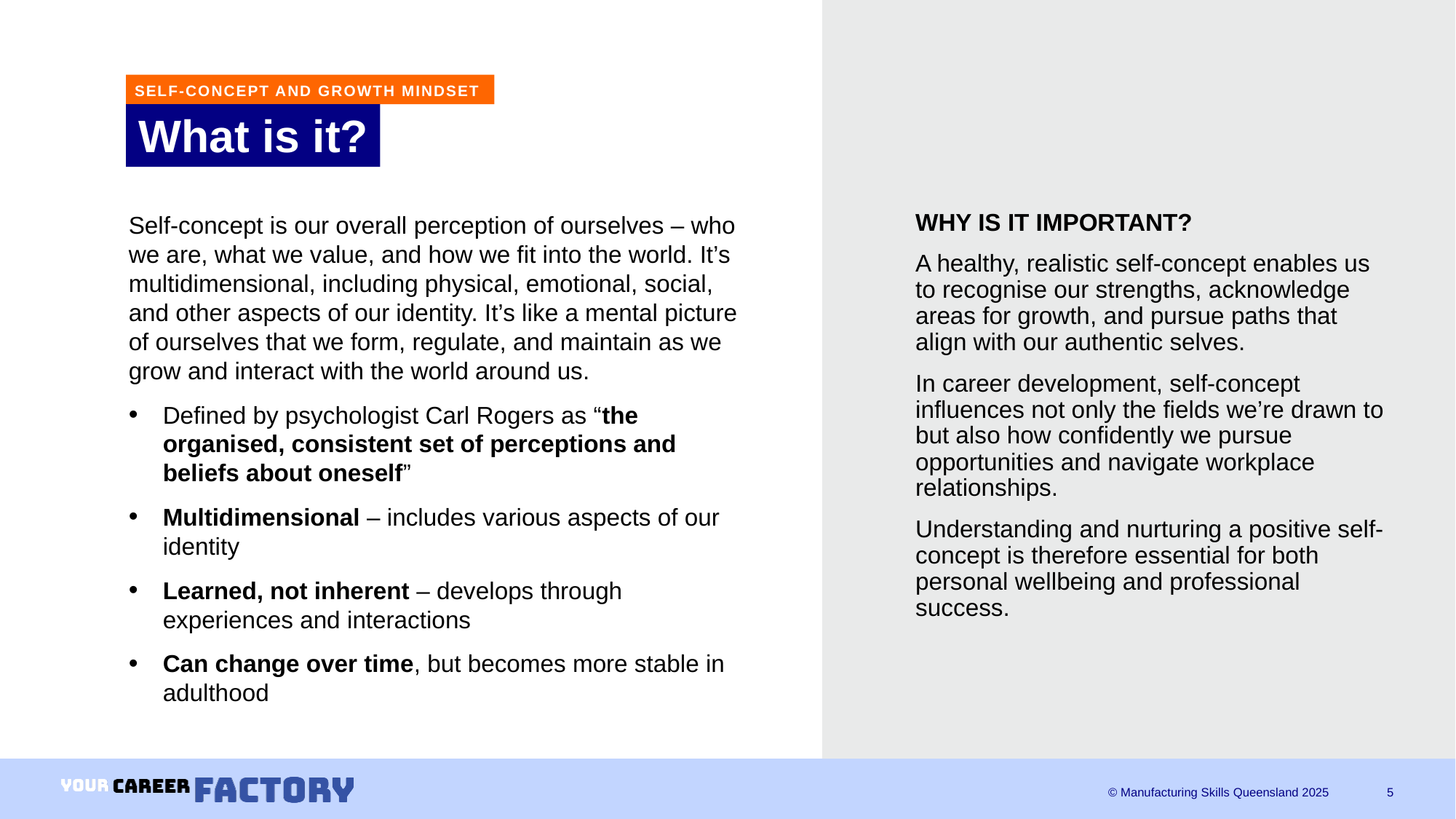

SELF-CONCEPT AND GROWTH MINDSET
# What is it?
Self-concept is our overall perception of ourselves – who we are, what we value, and how we fit into the world. It’s multidimensional, including physical, emotional, social, and other aspects of our identity. It’s like a mental picture of ourselves that we form, regulate, and maintain as we grow and interact with the world around us.
Defined by psychologist Carl Rogers as “the organised, consistent set of perceptions and beliefs about oneself”
Multidimensional – includes various aspects of our identity
Learned, not inherent – develops through experiences and interactions
Can change over time, but becomes more stable in adulthood

WHY IS IT IMPORTANT?
A healthy, realistic self-concept enables us to recognise our strengths, acknowledge areas for growth, and pursue paths that align with our authentic selves.
In career development, self-concept influences not only the fields we’re drawn to but also how confidently we pursue opportunities and navigate workplace relationships.
Understanding and nurturing a positive self-concept is therefore essential for both personal wellbeing and professional success.